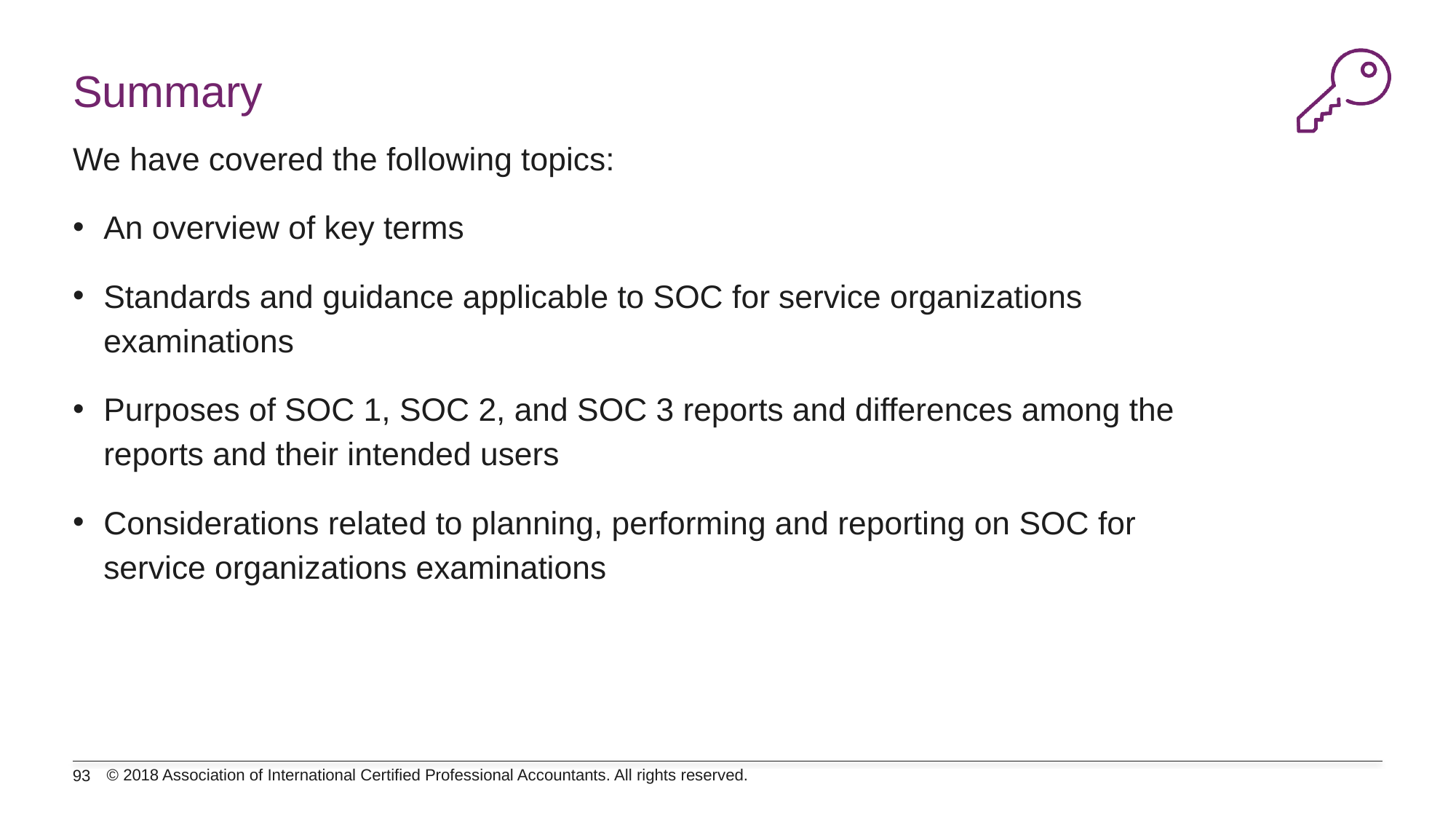

# Summary
We have covered the following topics:
An overview of key terms
Standards and guidance applicable to SOC for service organizations examinations
Purposes of SOC 1, SOC 2, and SOC 3 reports and differences among the reports and their intended users
Considerations related to planning, performing and reporting on SOC for service organizations examinations
© 2018 Association of International Certified Professional Accountants. All rights reserved.
93